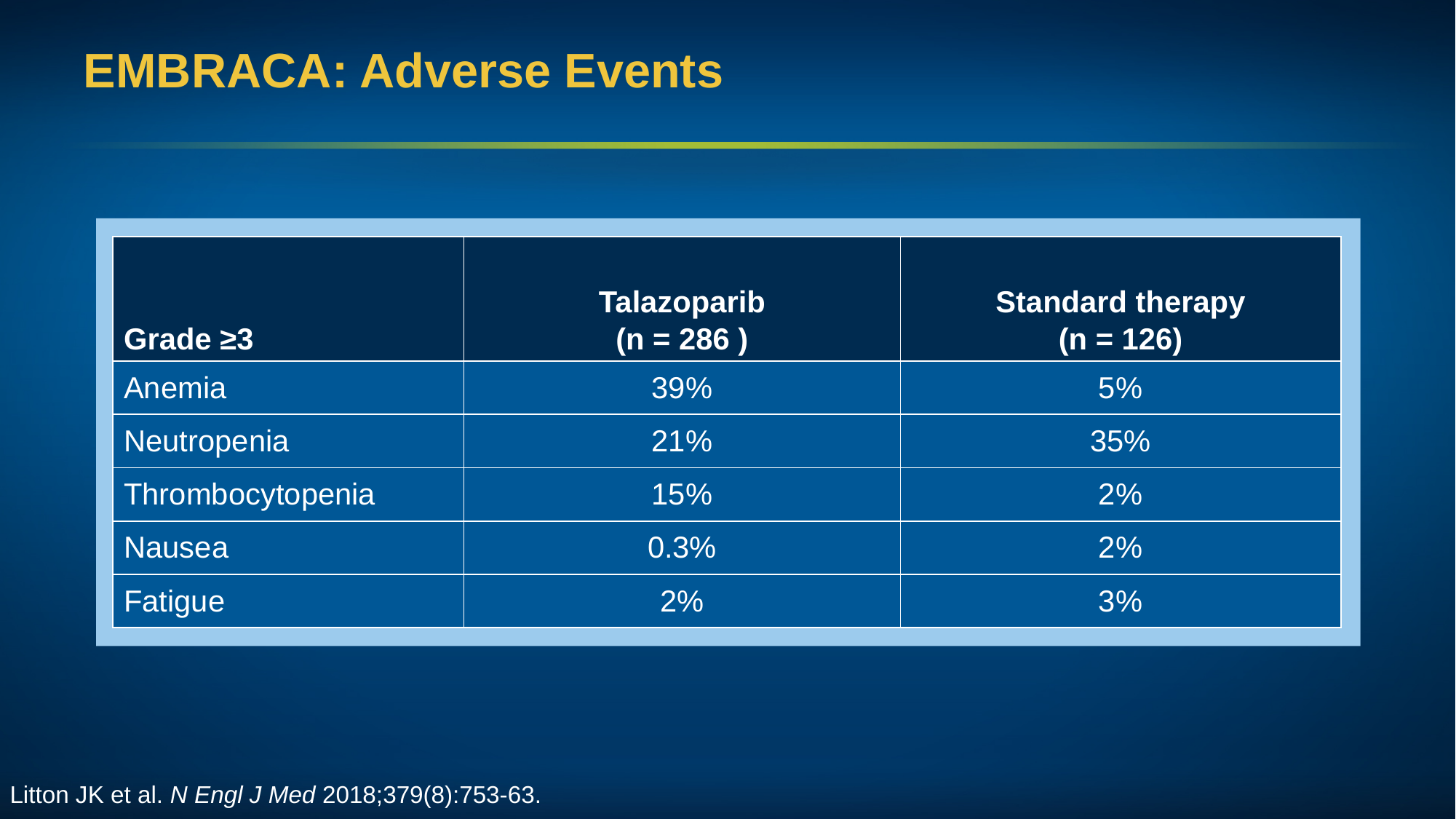

# EMBRACA: Adverse Events
ç
| Grade ≥3 | Talazoparib (n = 286 ) | Standard therapy (n = 126) |
| --- | --- | --- |
| Anemia | 39% | 5% |
| Neutropenia | 21% | 35% |
| Thrombocytopenia | 15% | 2% |
| Nausea | 0.3% | 2% |
| Fatigue | 2% | 3% |
Litton JK et al. N Engl J Med 2018;379(8):753-63.